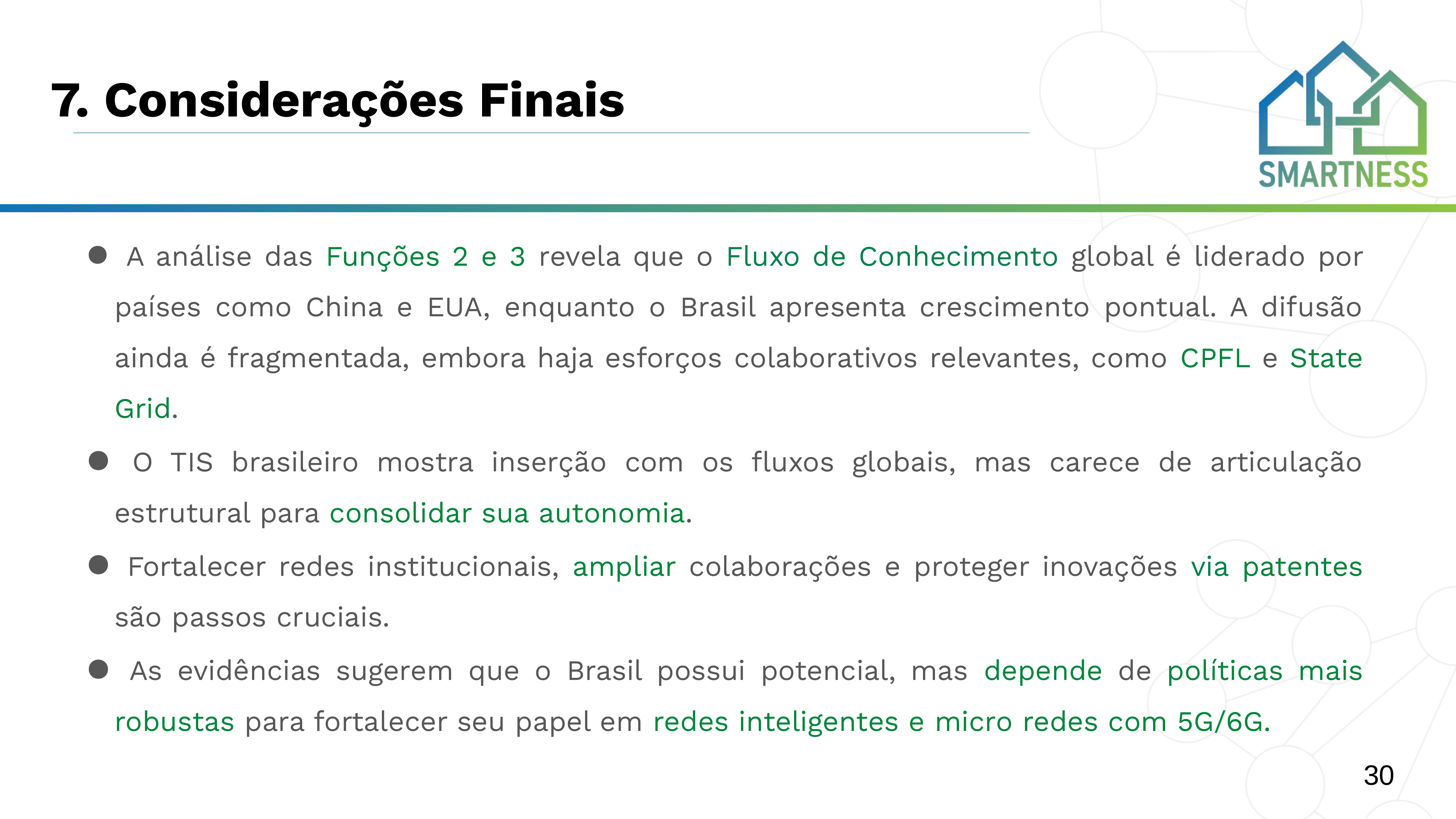

# 7. Considerações Finais
 A análise das Funções 2 e 3 revela que o Fluxo de Conhecimento global é liderado por países como China e EUA, enquanto o Brasil apresenta crescimento pontual. A difusão ainda é fragmentada, embora haja esforços colaborativos relevantes, como CPFL e State Grid.
 O TIS brasileiro mostra inserção com os fluxos globais, mas carece de articulação estrutural para consolidar sua autonomia.
 Fortalecer redes institucionais, ampliar colaborações e proteger inovações via patentes são passos cruciais.
 As evidências sugerem que o Brasil possui potencial, mas depende de políticas mais robustas para fortalecer seu papel em redes inteligentes e micro redes com 5G/6G.
30